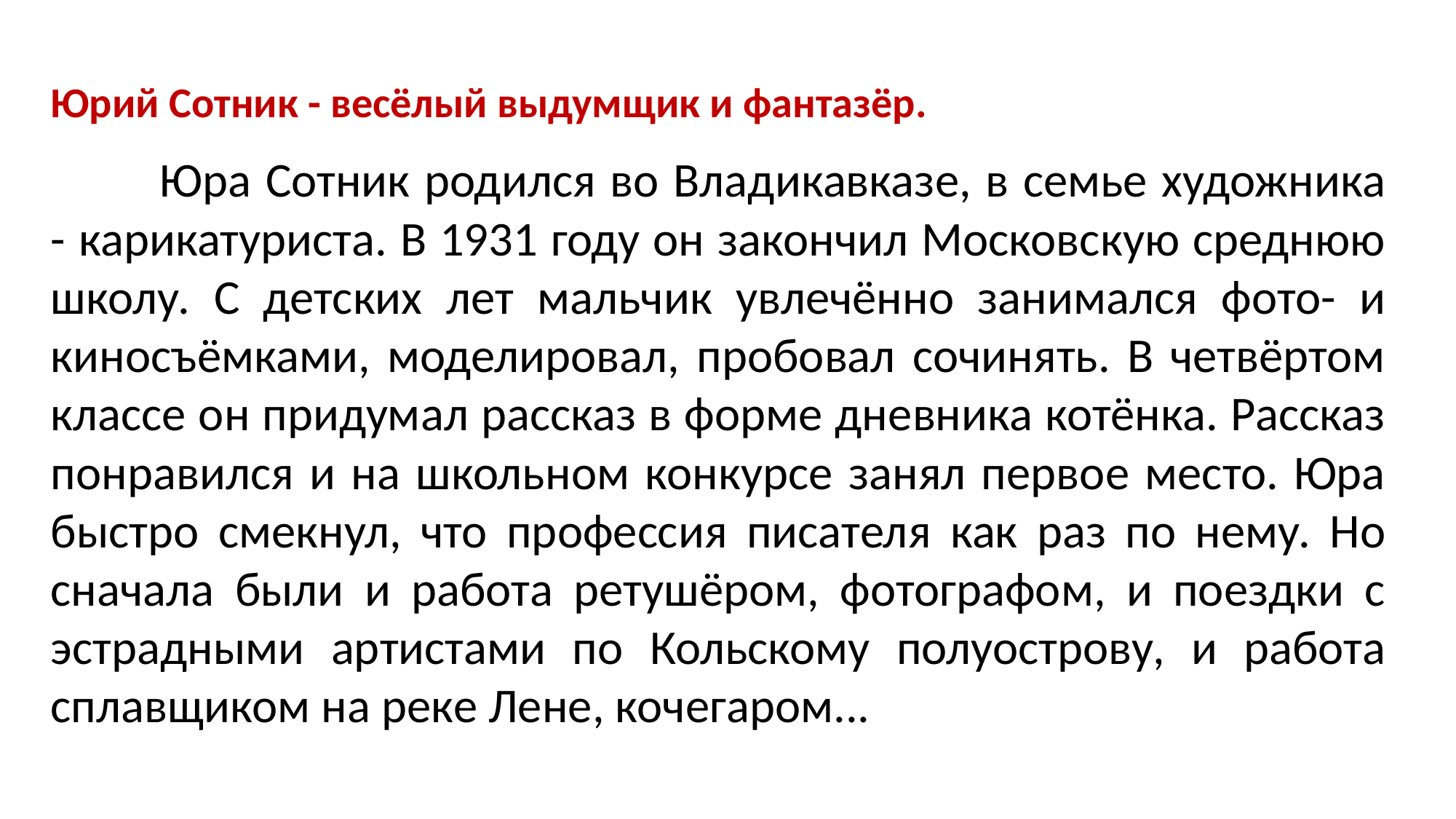

Юрий Сотник - весёлый выдумщик и фантазёр.
	Юра Сотник родился во Владикавказе, в семье художника - карикатуриста. В 1931 году он закончил Московскую среднюю школу. С детских лет мальчик увлечённо занимался фото- и киносъёмками, моделировал, пробовал сочинять. В четвёртом классе он придумал рассказ в форме дневника котёнка. Рассказ понравился и на школьном конкурсе занял первое место. Юра быстро смекнул, что профессия писателя как раз по нему. Но сначала были и работа ретушёром, фотографом, и поездки с эстрадными артистами по Кольскому полуострову, и работа сплавщиком на реке Лене, кочегаром...